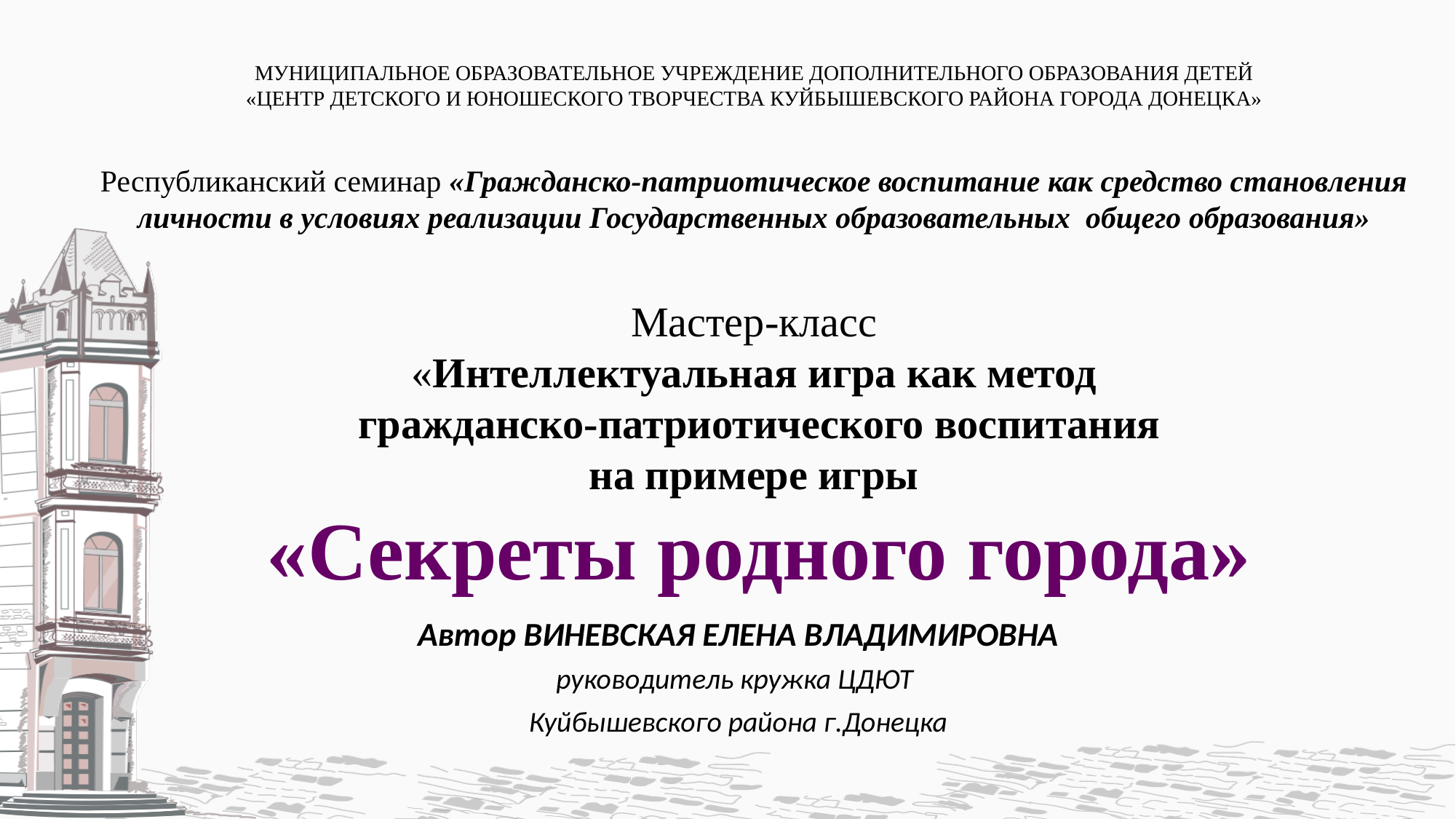

# МУНИЦИПАЛЬНОЕ ОБРАЗОВАТЕЛЬНОЕ УЧРЕЖДЕНИЕ ДОПОЛНИТЕЛЬНОГО ОБРАЗОВАНИЯ ДЕТЕЙ «ЦЕНТР ДЕТСКОГО И ЮНОШЕСКОГО ТВОРЧЕСТВА КУЙБЫШЕВСКОГО РАЙОНА ГОРОДА ДОНЕЦКА» Республиканский семинар «Гражданско-патриотическое воспитание как средство становления личности в условиях реализации Государственных образовательных  общего образования» Мастер-класс «Интеллектуальная игра как метод гражданско-патриотического воспитания на примере игры «Секреты родного города»

Автор ВИНЕВСКАЯ ЕЛЕНА ВЛАДИМИРОВНА
руководитель кружка ЦДЮТ
Куйбышевского района г.Донецка